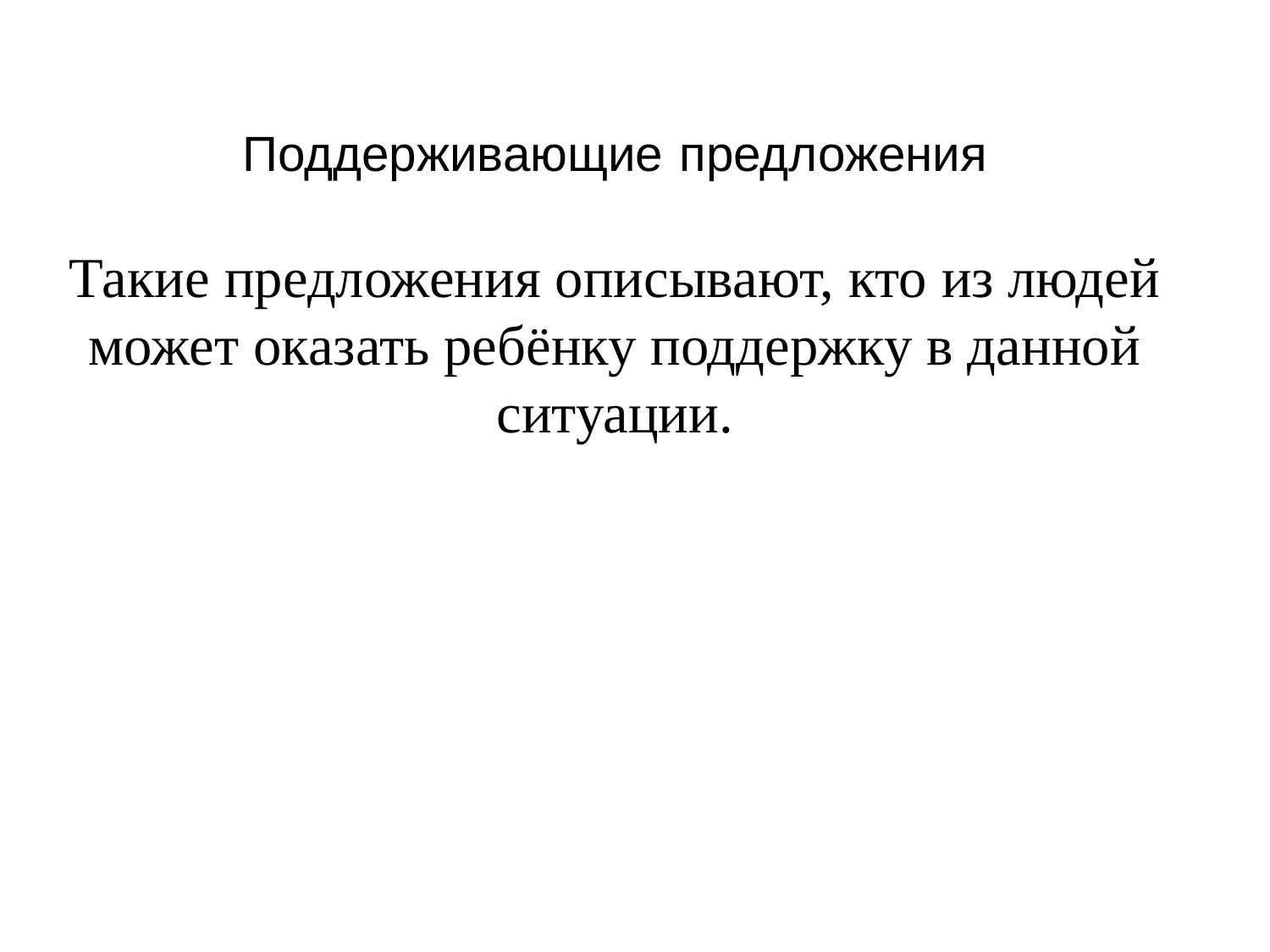

Поддерживающие предложения

Такие предложения описывают, кто из людей может оказать ребёнку поддержку в данной ситуации.